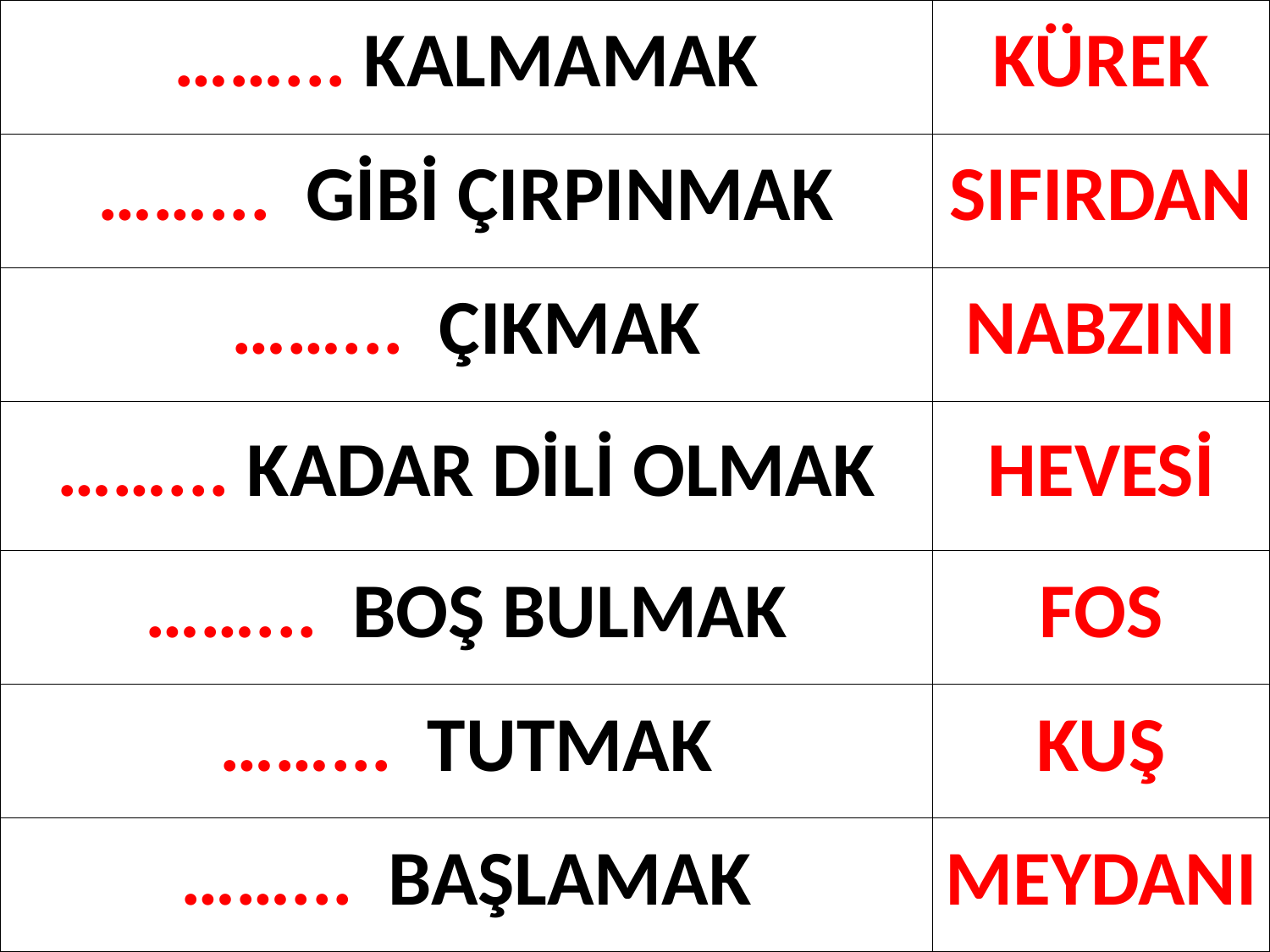

| ……... KALMAMAK | KÜREK |
| --- | --- |
| ……... GİBİ ÇIRPINMAK | SIFIRDAN |
| ……... ÇIKMAK | NABZINI |
| ……... KADAR DİLİ OLMAK | HEVESİ |
| ……... BOŞ BULMAK | FOS |
| ……... TUTMAK | KUŞ |
| ……... BAŞLAMAK | MEYDANI |